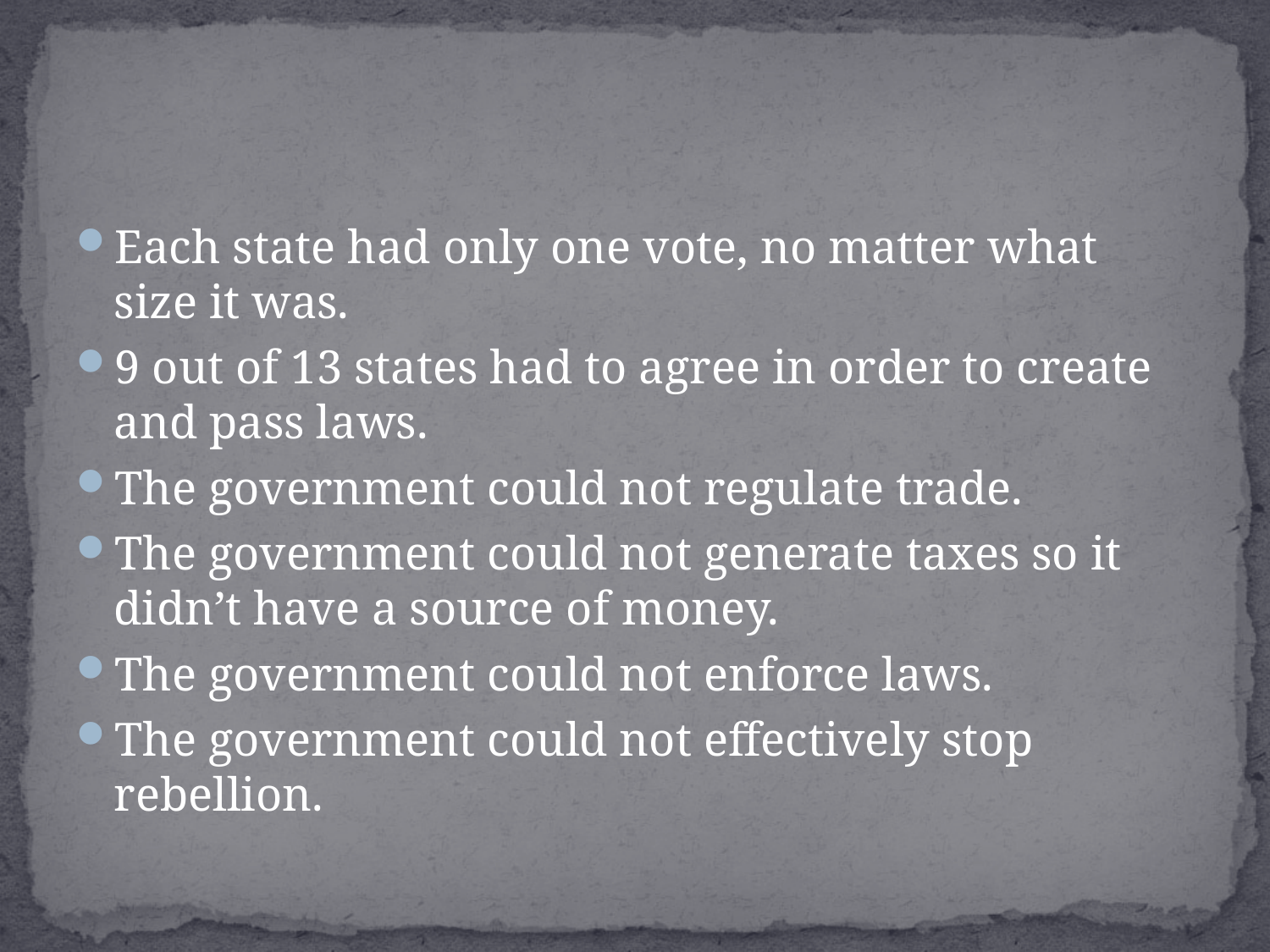

#
Each state had only one vote, no matter what size it was.
9 out of 13 states had to agree in order to create and pass laws.
The government could not regulate trade.
The government could not generate taxes so it didn’t have a source of money.
The government could not enforce laws.
The government could not effectively stop rebellion.